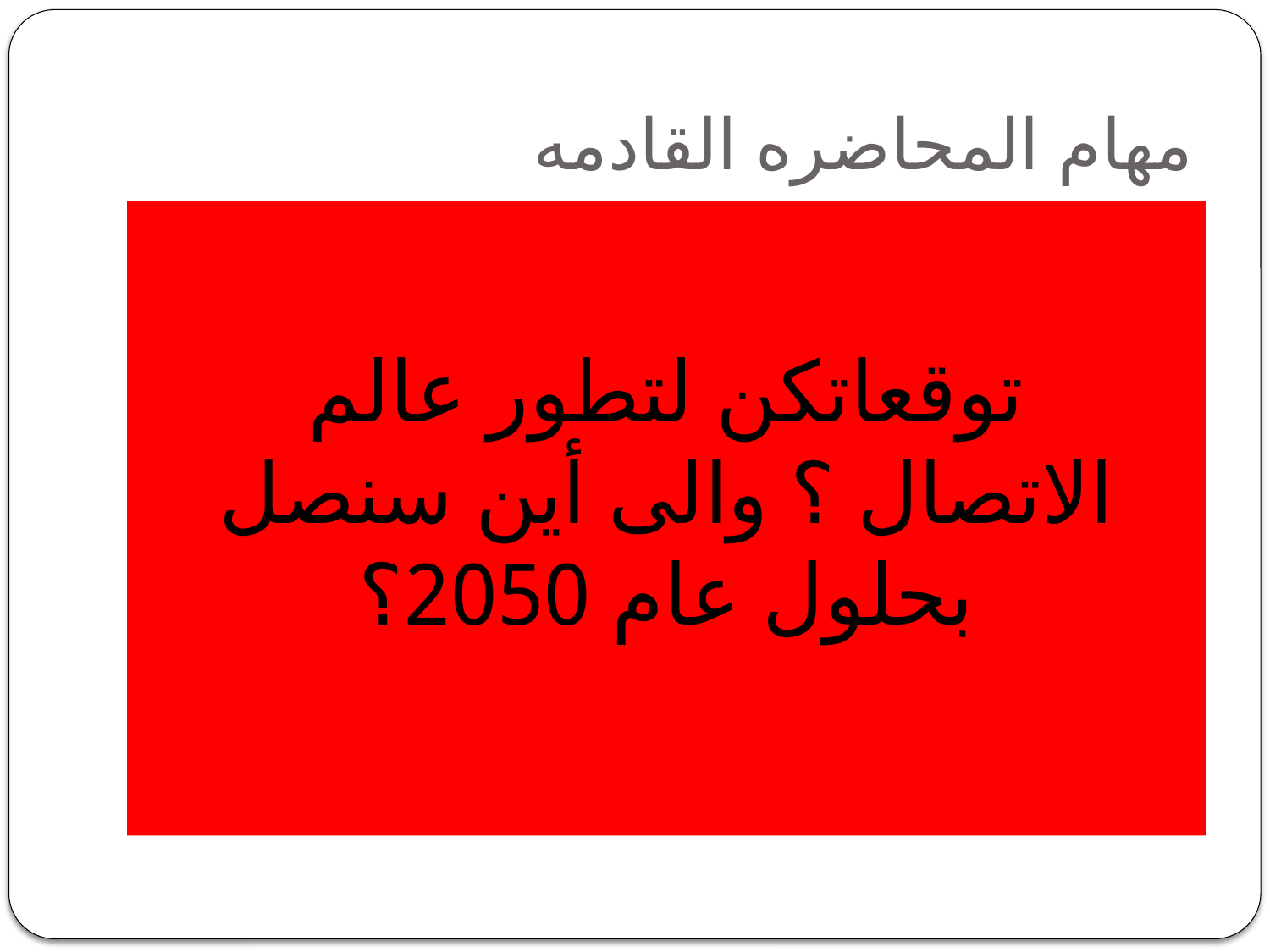

# مهام المحاضره القادمه

توقعاتكن لتطور عالم الاتصال ؟ والى أين سنصل بحلول عام 2050؟